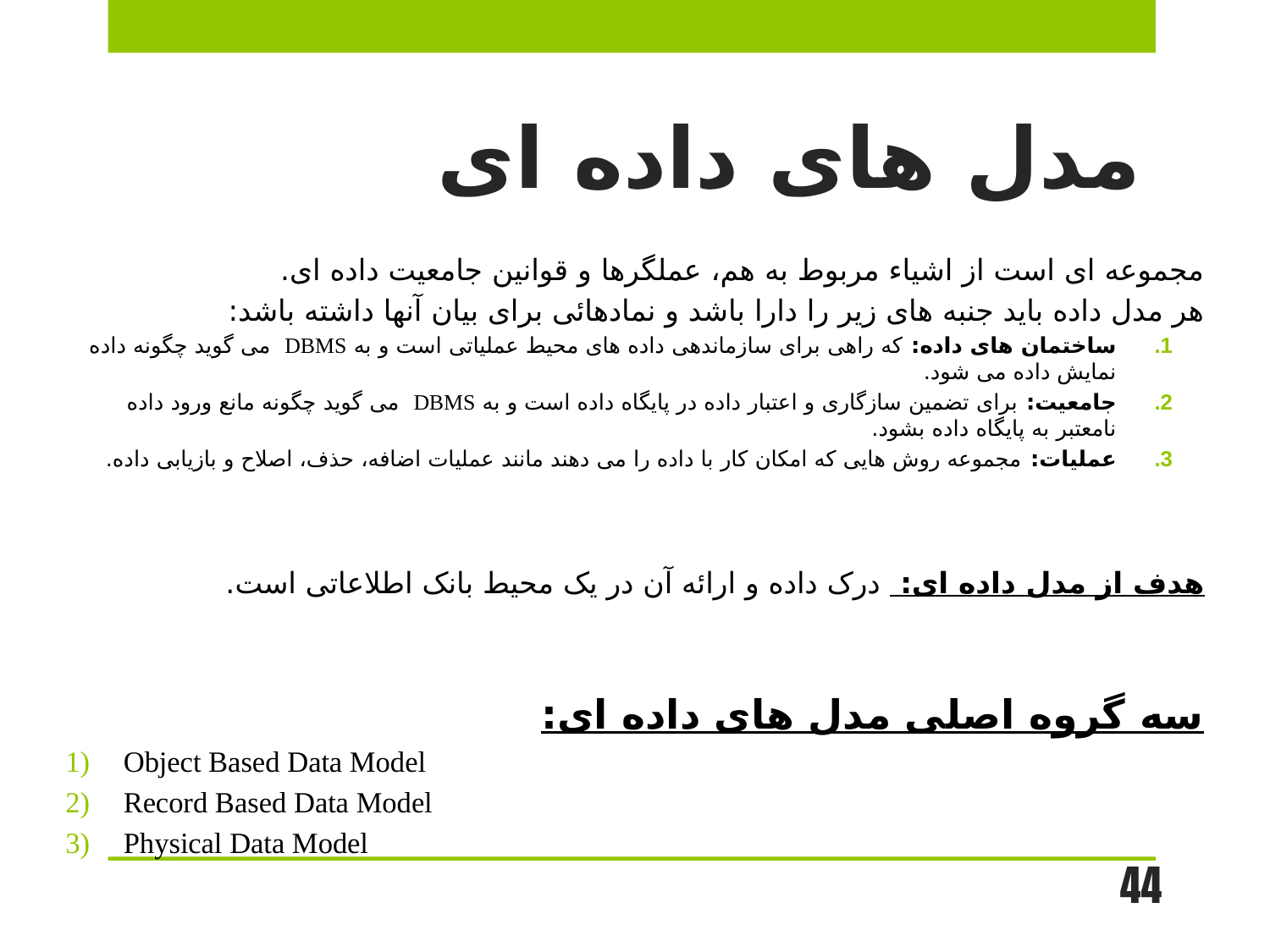

# مدل های داده ای
مجموعه ای است از اشیاء مربوط به هم، عملگرها و قوانین جامعیت داده ای.
هر مدل داده باید جنبه های زیر را دارا باشد و نمادهائی برای بیان آنها داشته باشد:
ساختمان های داده: که راهی برای سازماندهی داده های محيط عملياتی است و به DBMS  می گوید چگونه داده نمایش داده می شود.
جامعیت: برای تضمین سازگاری و اعتبار داده در پايگاه داده است و به DBMS  می گوید چگونه مانع ورود داده نامعتبر به پايگاه داده بشود.
عملیات: مجموعه روش هایی که امکان کار با داده را می دهند مانند عمليات اضافه، حذف، اصلاح و بازیابی داده.

هدف از مدل داده ای:  درک داده و ارائه آن در یک محیط بانک اطلاعاتی است.

سه گروه اصلی مدل های داده ای:
Object Based Data Model
Record Based Data Model
Physical Data Model
44